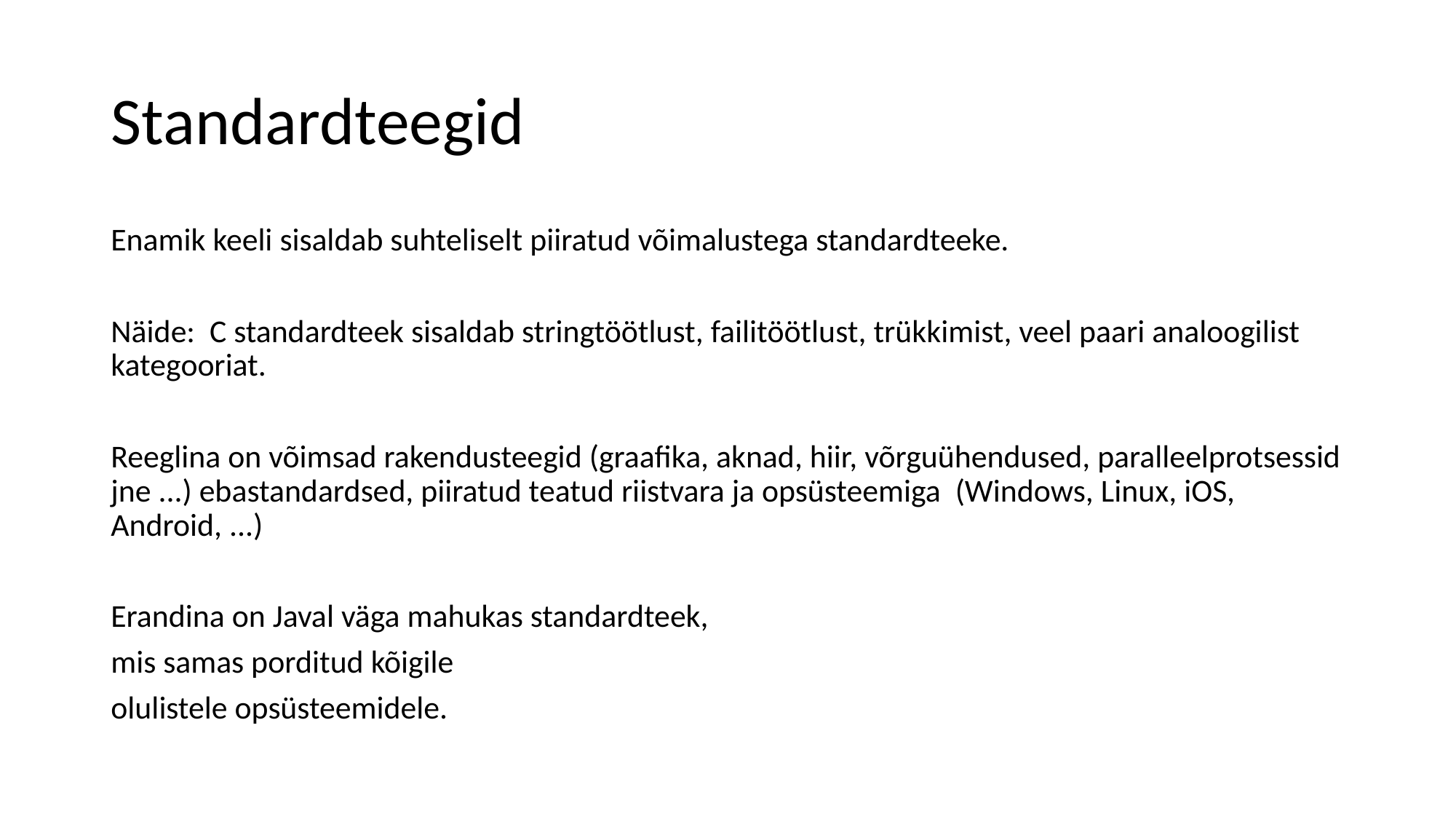

# Standardteegid
Enamik keeli sisaldab suhteliselt piiratud võimalustega standardteeke.

Näide:  C standardteek sisaldab stringtöötlust, failitöötlust, trükkimist, veel paari analoogilist kategooriat.

Reeglina on võimsad rakendusteegid (graafika, aknad, hiir, võrguühendused, paralleelprotsessid jne ...) ebastandardsed, piiratud teatud riistvara ja opsüsteemiga  (Windows, Linux, iOS, Android, ...)‏

Erandina on Javal väga mahukas standardteek,
mis samas porditud kõigile
olulistele opsüsteemidele.